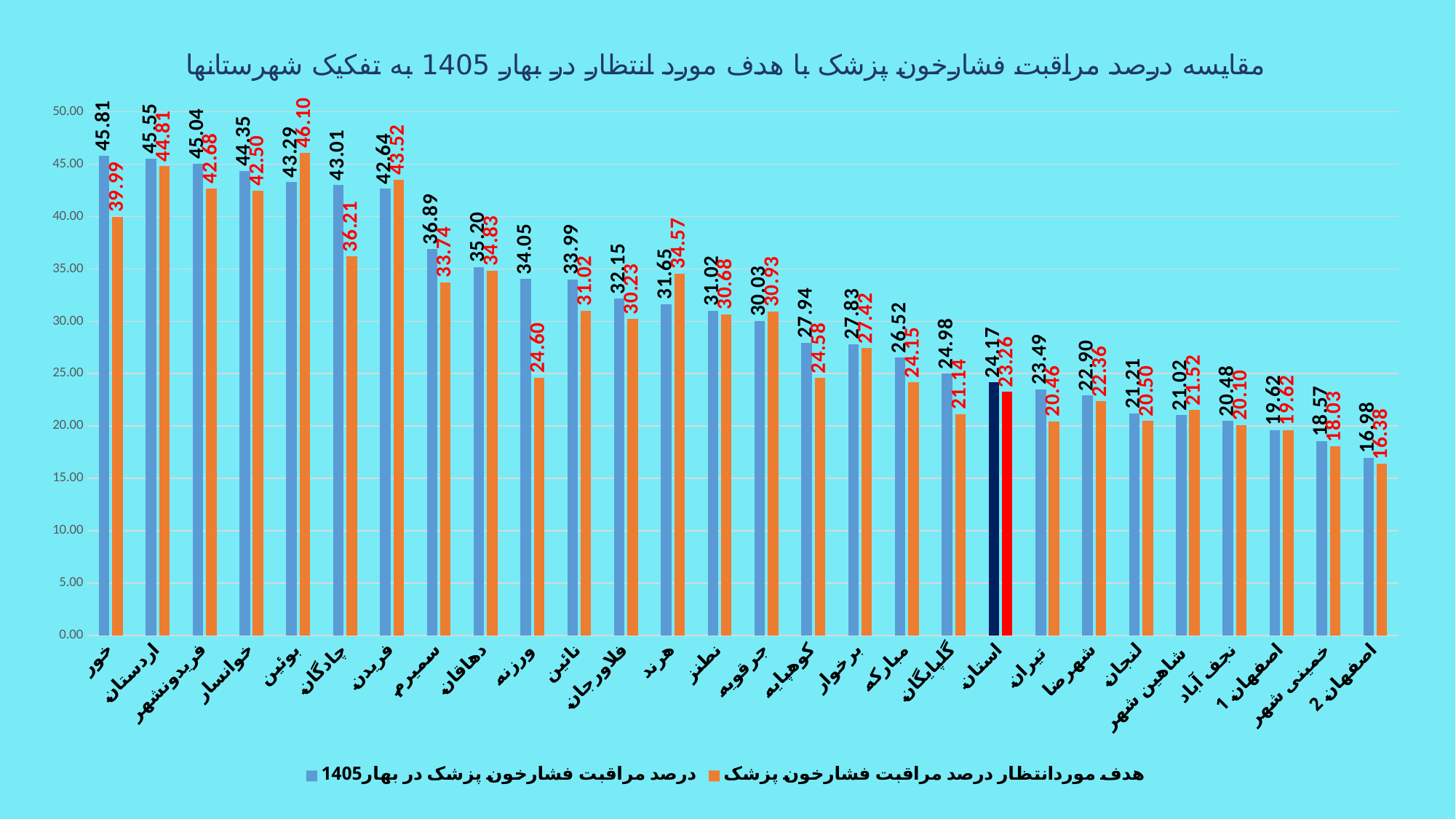

### Chart: مقایسه درصد مراقبت فشارخون پزشک با هدف مورد انتظار در بهار 1405 به تفکیک شهرستانها

| Category | درصد مراقبت فشارخون پزشک در بهار1405 | هدف موردانتظار درصد مراقبت فشارخون پزشک |
|---|---|---|
| خور | 45.81294964028777 | 39.9921625544267 |
| اردستان | 45.552699228791774 | 44.80922847123002 |
| فریدونشهر | 45.04008016032064 | 42.67664708886619 |
| خوانسار | 44.350580781415 | 42.495432072227 |
| بوئین | 43.29073482428115 | 46.09610721982759 |
| چادگان | 43.013149097392464 | 36.214924190993436 |
| فریدن | 42.64455123236707 | 43.52452294590759 |
| سمیرم | 36.886395511921464 | 33.73644259285412 |
| دهاقان | 35.19736842105263 | 34.82950530035336 |
| ورزنه | 34.048832841427426 | 24.604276589836154 |
| نائین | 33.98598017887358 | 31.015455665024632 |
| فلاورجان | 32.15026578503824 | 30.22510291453976 |
| هرند | 31.65402124430956 | 34.56936416184971 |
| نطنز | 31.024603977081227 | 30.68430905377808 |
| جرقویه | 30.03294289897511 | 30.93369142433784 |
| کوهپایه | 27.93522267206478 | 24.581921382582173 |
| برخوار | 27.83197437390798 | 27.422950151840602 |
| مبارکه | 26.52387731331694 | 24.15381827765698 |
| گلپایگان | 24.98497467158925 | 21.138443437336587 |
| استان | 24.173688524399843 | 23.2575 |
| تیران  | 23.49069450748979 | 20.45958528504513 |
| شهرضا | 22.897358665430957 | 22.357009345794392 |
| لنجان | 21.214050726944713 | 20.49687230371009 |
| شاهین شهر  | 21.019587036300127 | 21.523709728578552 |
| نجف آباد | 20.480671623364152 | 20.103707638966558 |
| اصفهان 1 | 19.62043137917441 | 19.6172234611316 |
| خمینی شهر | 18.565428971401907 | 18.032544179144743 |
| اصفهان 2 | 16.980834337522236 | 16.378771724843 |